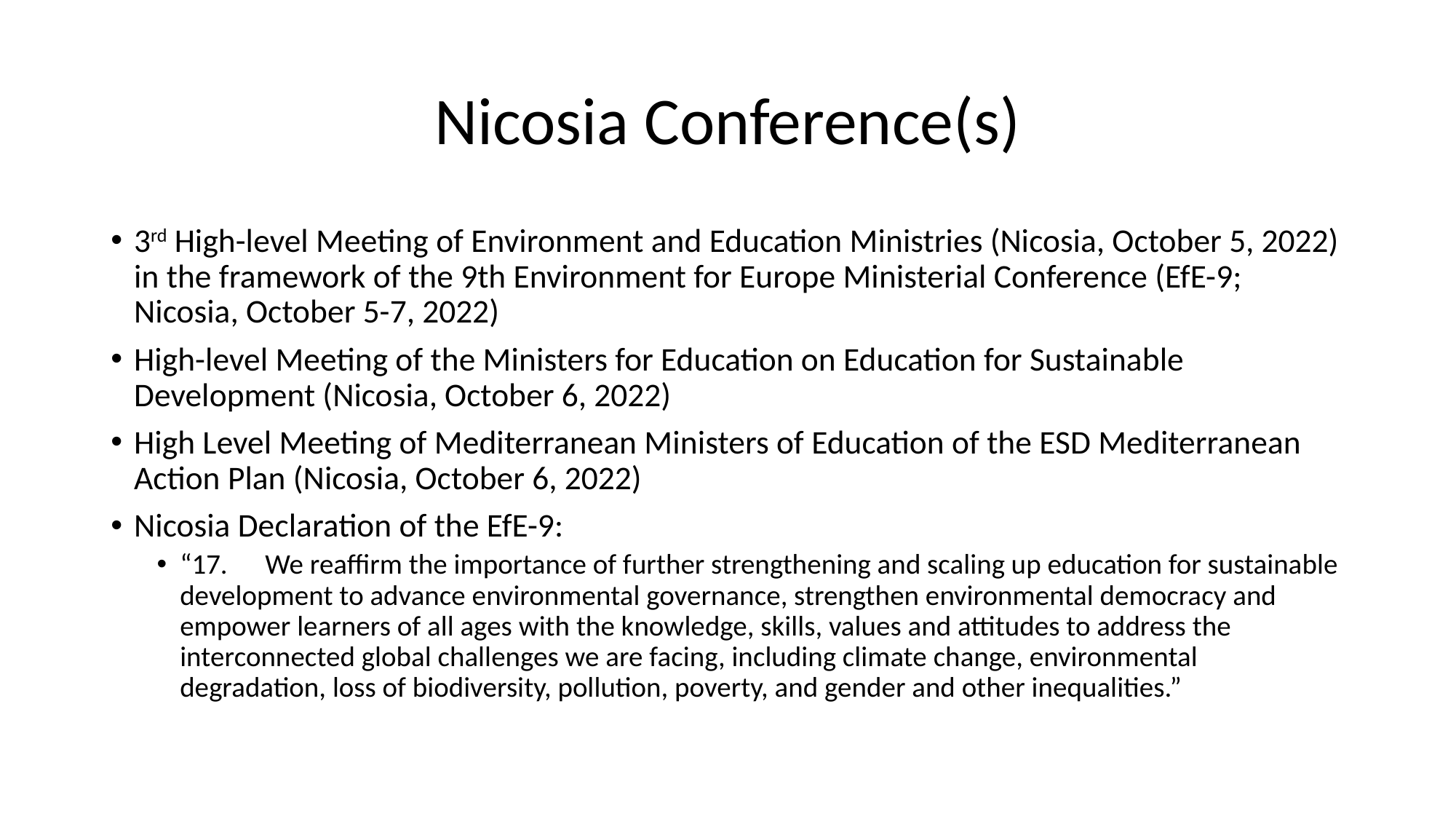

# Nicosia Conference(s)
3rd High-level Meeting of Environment and Education Ministries (Nicosia, October 5, 2022) in the framework of the 9th Environment for Europe Ministerial Conference (EfE-9; Nicosia, October 5-7, 2022)
High-level Meeting of the Ministers for Education on Education for Sustainable Development (Nicosia, October 6, 2022)
High Level Meeting of Mediterranean Ministers of Education of the ESD Mediterranean Action Plan (Nicosia, October 6, 2022)
Nicosia Declaration of the EfE-9:
“17.	We reaffirm the importance of further strengthening and scaling up education for sustainable development to advance environmental governance, strengthen environmental democracy and empower learners of all ages with the knowledge, skills, values and attitudes to address the interconnected global challenges we are facing, including climate change, environmental degradation, loss of biodiversity, pollution, poverty, and gender and other inequalities.”